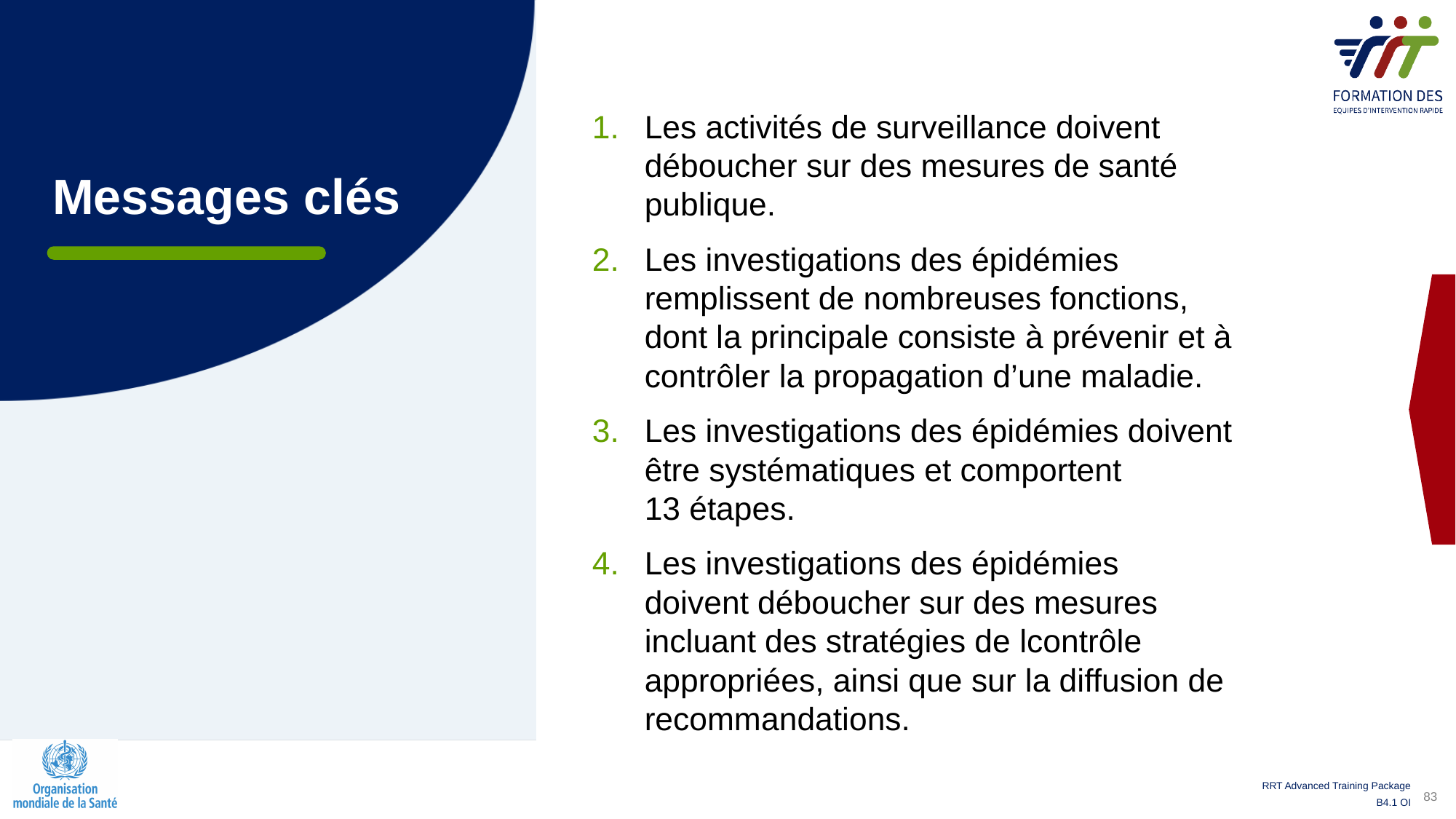

Les activités de surveillance doivent déboucher sur des mesures de santé publique.
Les investigations des épidémies  remplissent de nombreuses fonctions, dont la principale consiste à prévenir et à contrôler la propagation d’une maladie.
Les investigations des épidémies doivent être systématiques et comportent 13 étapes.
Les investigations des épidémies  doivent déboucher sur des mesures incluant des stratégies de lcontrôle appropriées, ainsi que sur la diffusion de recommandations.

Messages clés